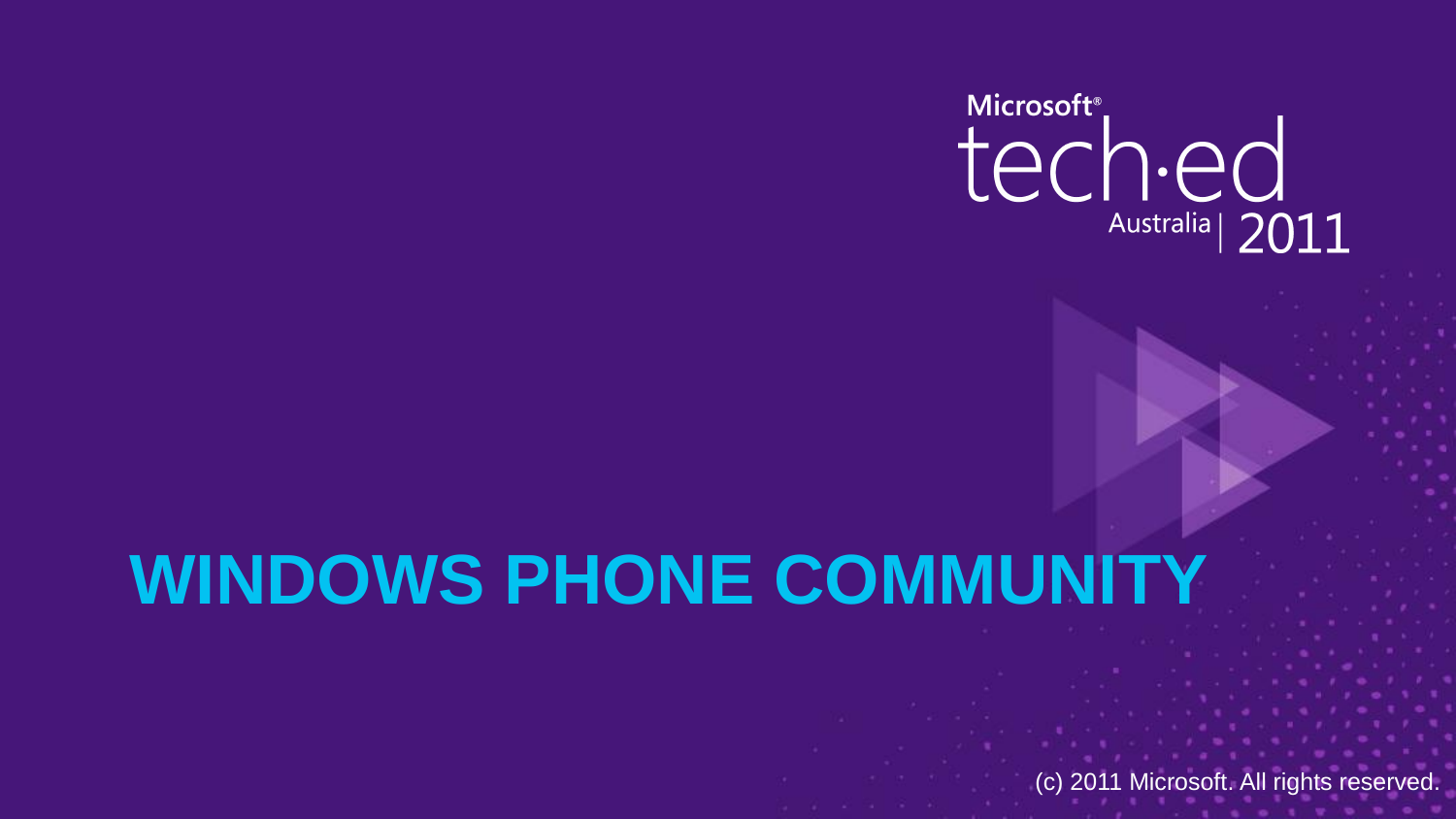

# Windows Phone Community
(c) 2011 Microsoft. All rights reserved.